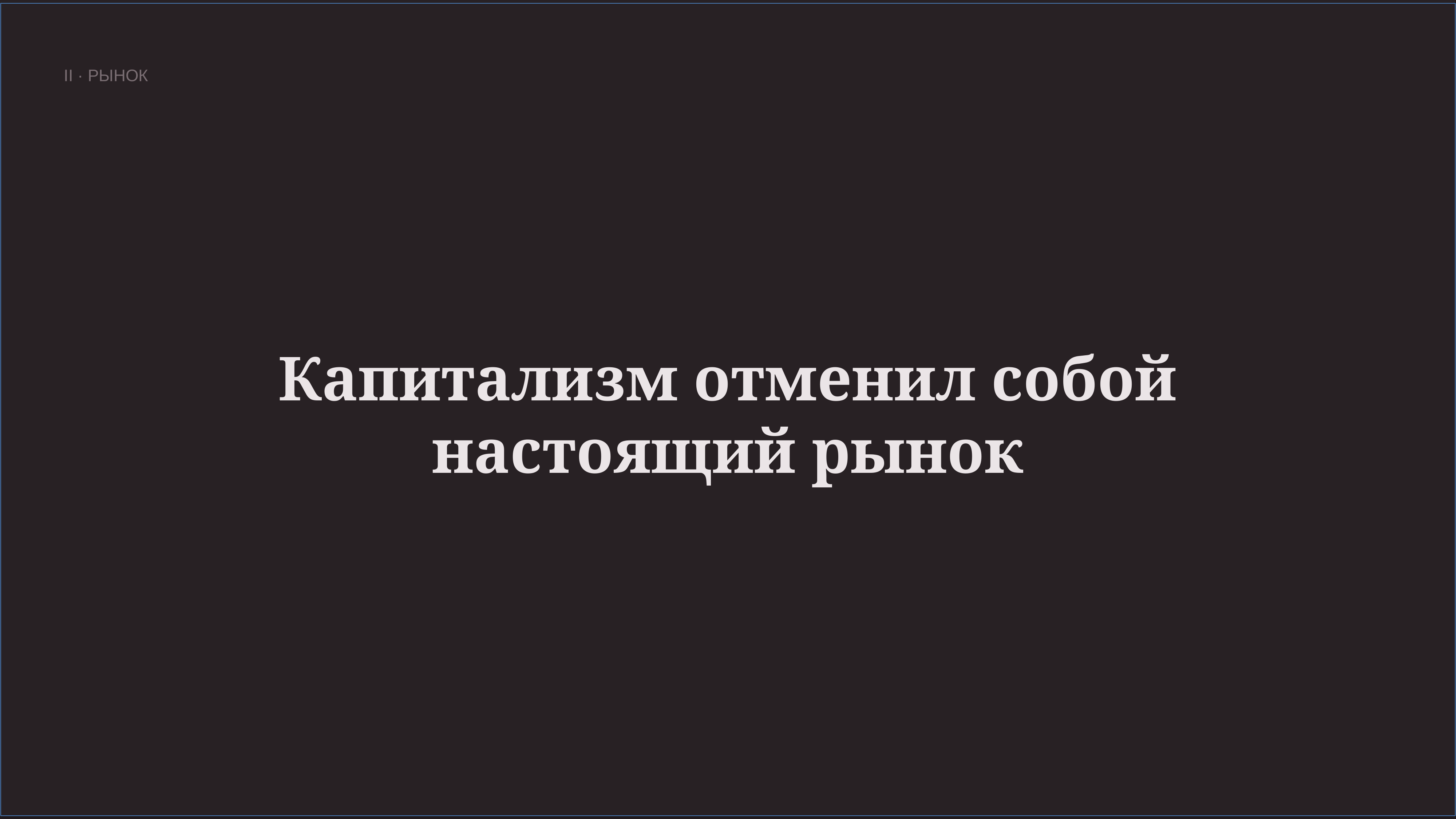

II · РЫНОК
Капитализм отменил собой настоящий рынок